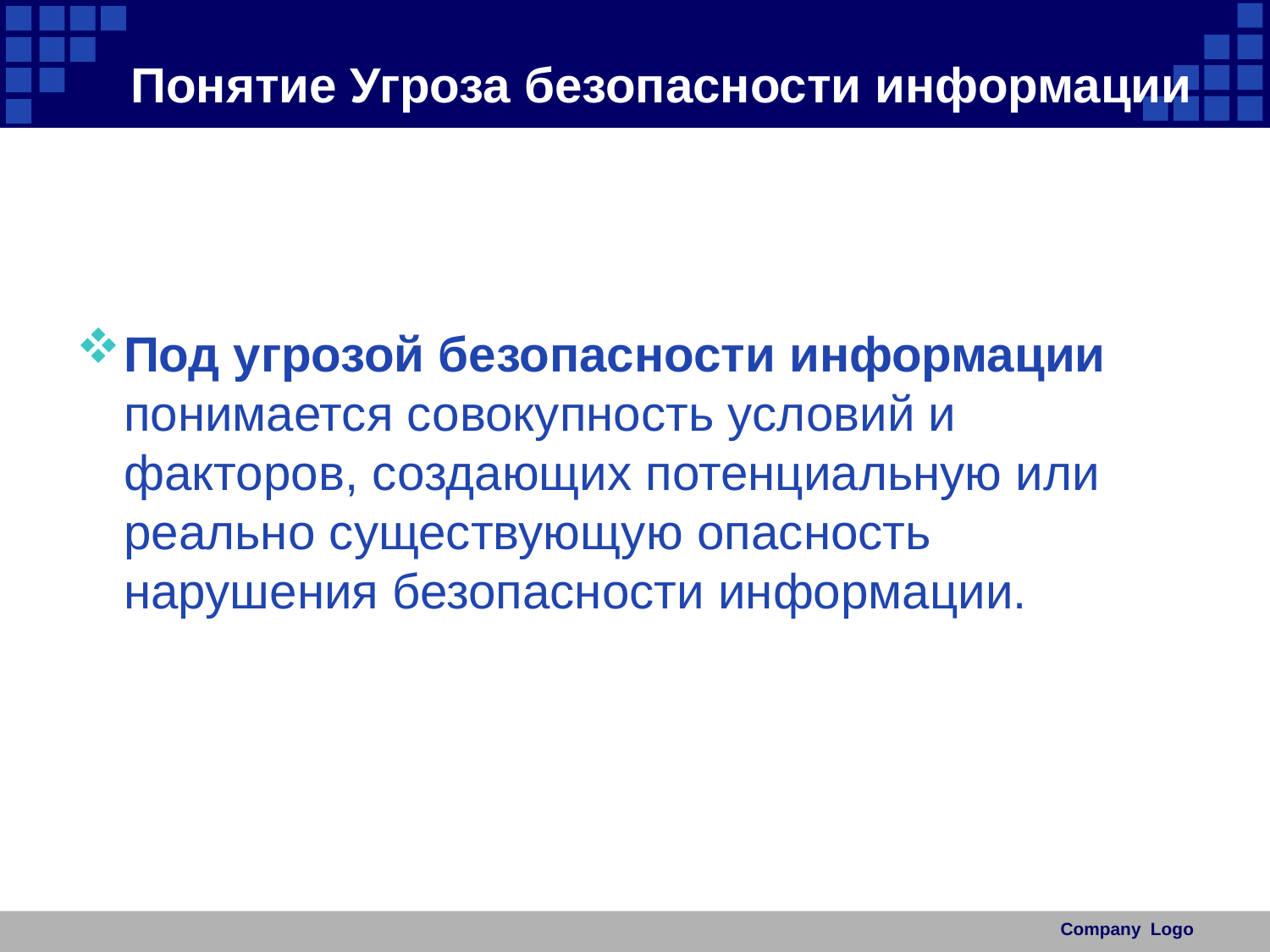

# Понятие Угроза безопасности информации
Под угрозой безопасности информации понимается совокупность условий и факторов, создающих потенциальную или реально существующую опасность нарушения безопасности информации.
Company  Logo